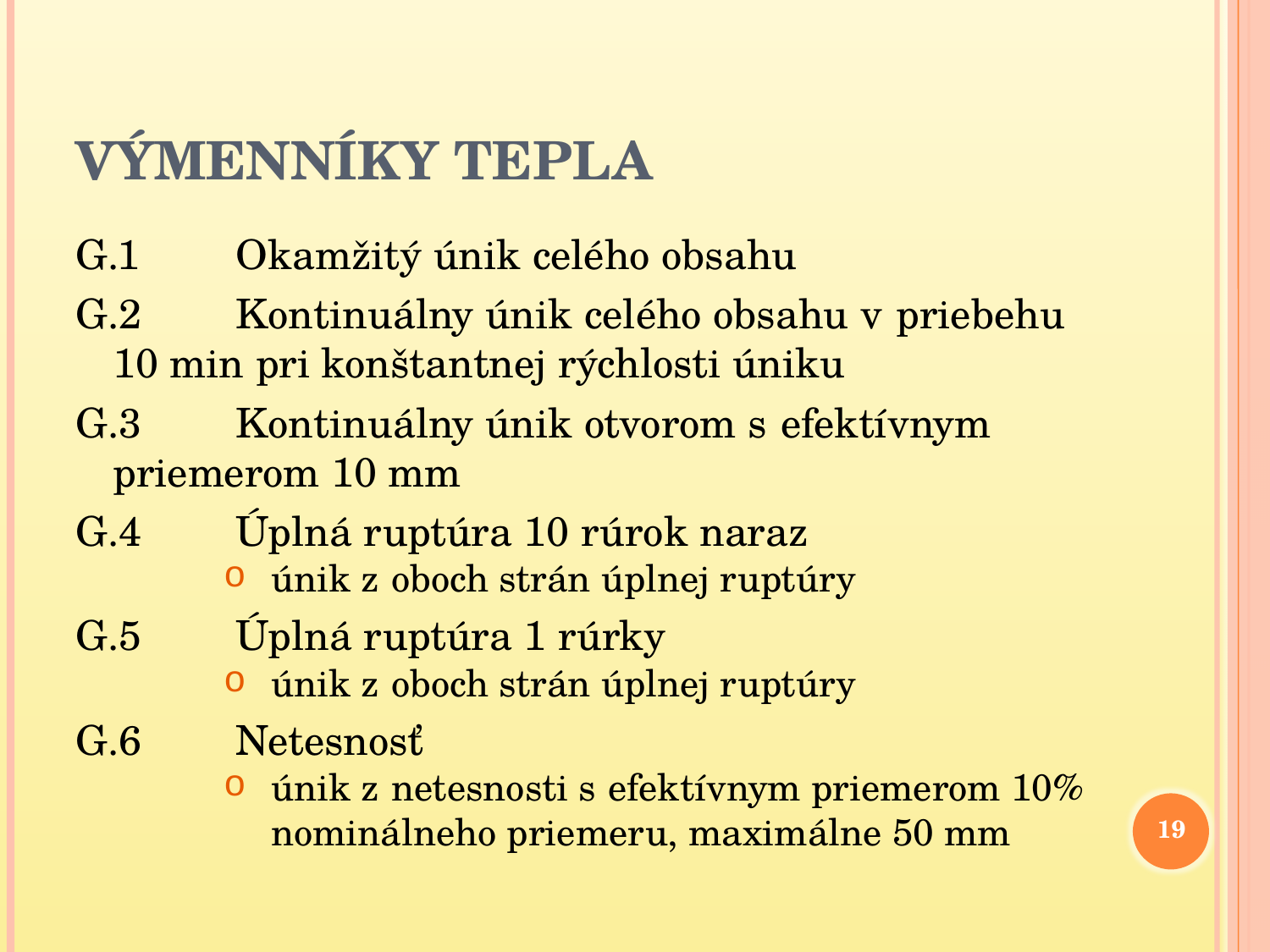

# Výmenníky tepla
G.1 	Okamžitý únik celého obsahu
G.2 	Kontinuálny únik celého obsahu v priebehu 	10 min pri konštantnej rýchlosti úniku
G.3 	Kontinuálny únik otvorom s efektívnym 	priemerom 10 mm
G.4 	Úplná ruptúra 10 rúrok naraz
únik z oboch strán úplnej ruptúry
G.5 	Úplná ruptúra 1 rúrky
únik z oboch strán úplnej ruptúry
G.6 	Netesnosť
únik z netesnosti s efektívnym priemerom 10% nominálneho priemeru, maximálne 50 mm
19